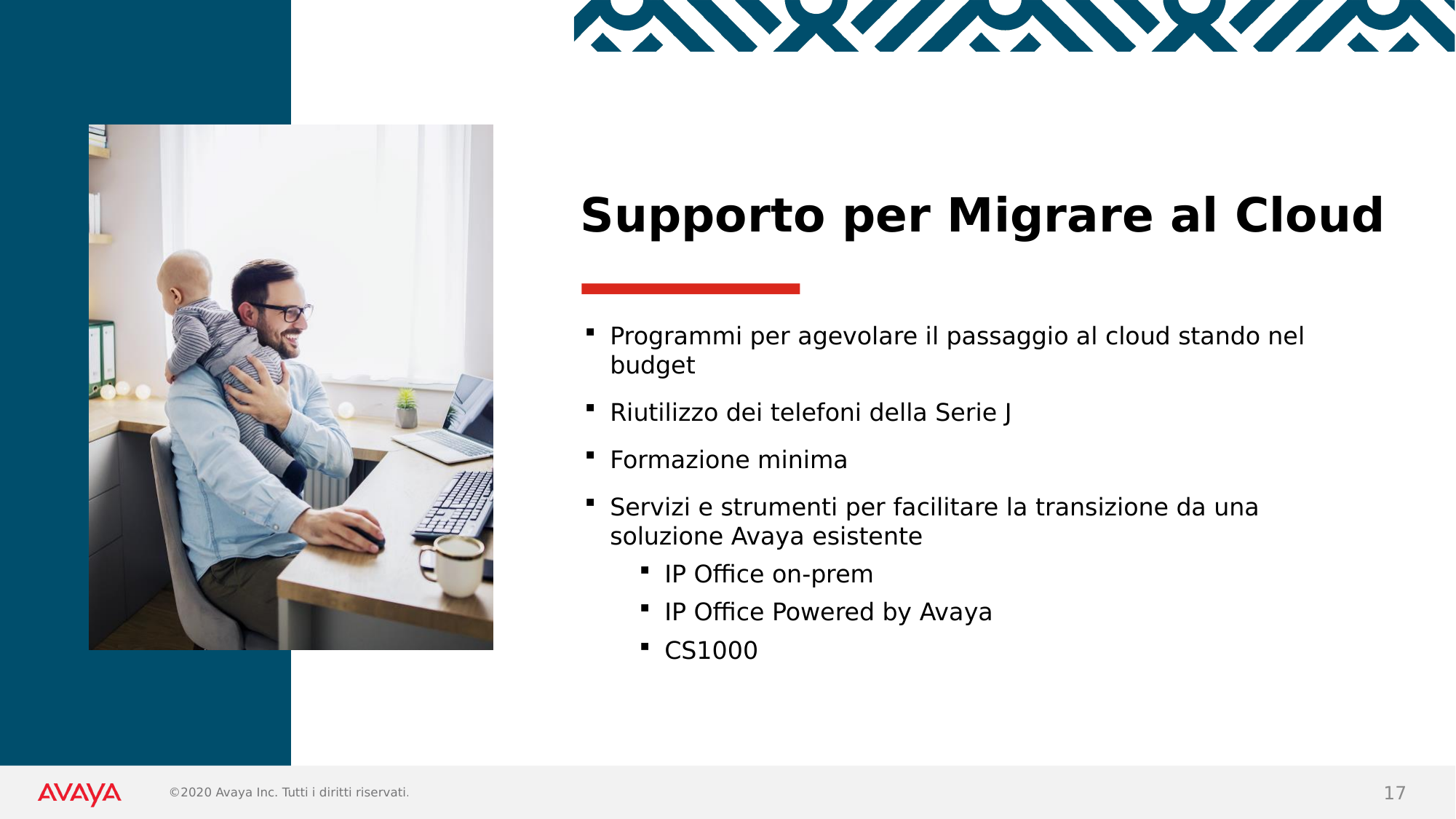

# Supporto per Migrare al Cloud
Programmi per agevolare il passaggio al cloud stando nel budget
Riutilizzo dei telefoni della Serie J
Formazione minima
Servizi e strumenti per facilitare la transizione da una soluzione Avaya esistente
IP Office on-prem
IP Office Powered by Avaya
CS1000